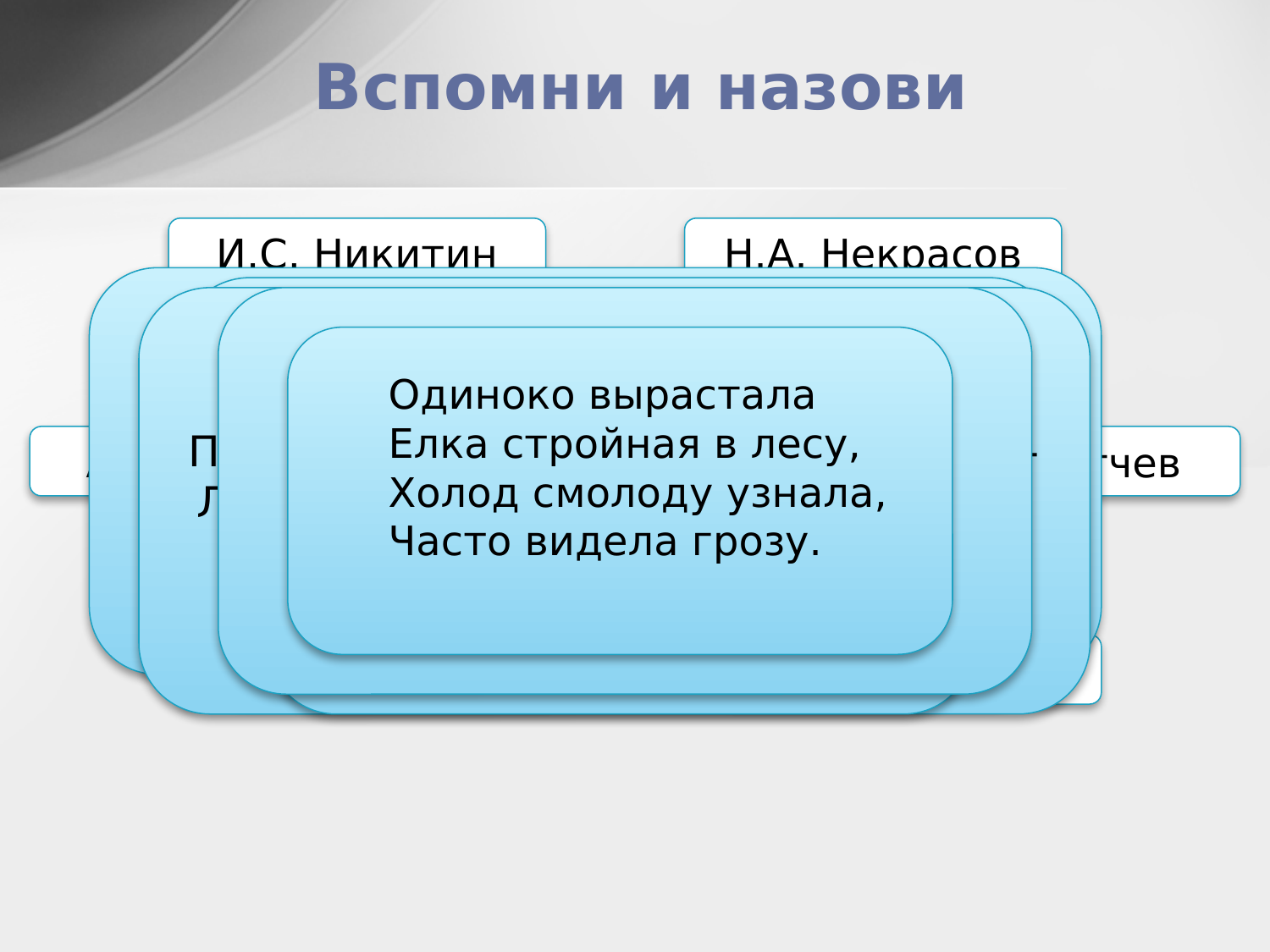

# Вспомни и назови
И.С. Никитин
Н.А. Некрасов
Есть в осени первоначальной
Короткая, но дивная пора-
Весь день стоит как бы хрустальный,
И лучезарны вечера…
Славная осень! Здоровый, ядрёный
Воздух усталые силы бодрит;
Лёд неокрепший на речке студёной
Словно как тающий сахар лежит..

Унылая пора! Очей очарованье!
Приятна мне твоя прощальная краса-
Люблю я пышное природы увяданье,
В багрец и золото одетые леса…

Спи, дитя моё, усни!
В няньки сон к себе мани:
В няньки я тебе взяла
Ветер, солнце и орла.
Ласточки пропали,
А вчера зарёй
Всё грачи летали
Да как сеть мелькали
Вон над той горой.
Одиноко вырастала
Елка стройная в лесу,
Холод смолоду узнала,
Часто видела грозу.
А.С. Пушкин
Русские поэты
Ф.И. Тютчев
А.А. Фет
А.Н. Майков